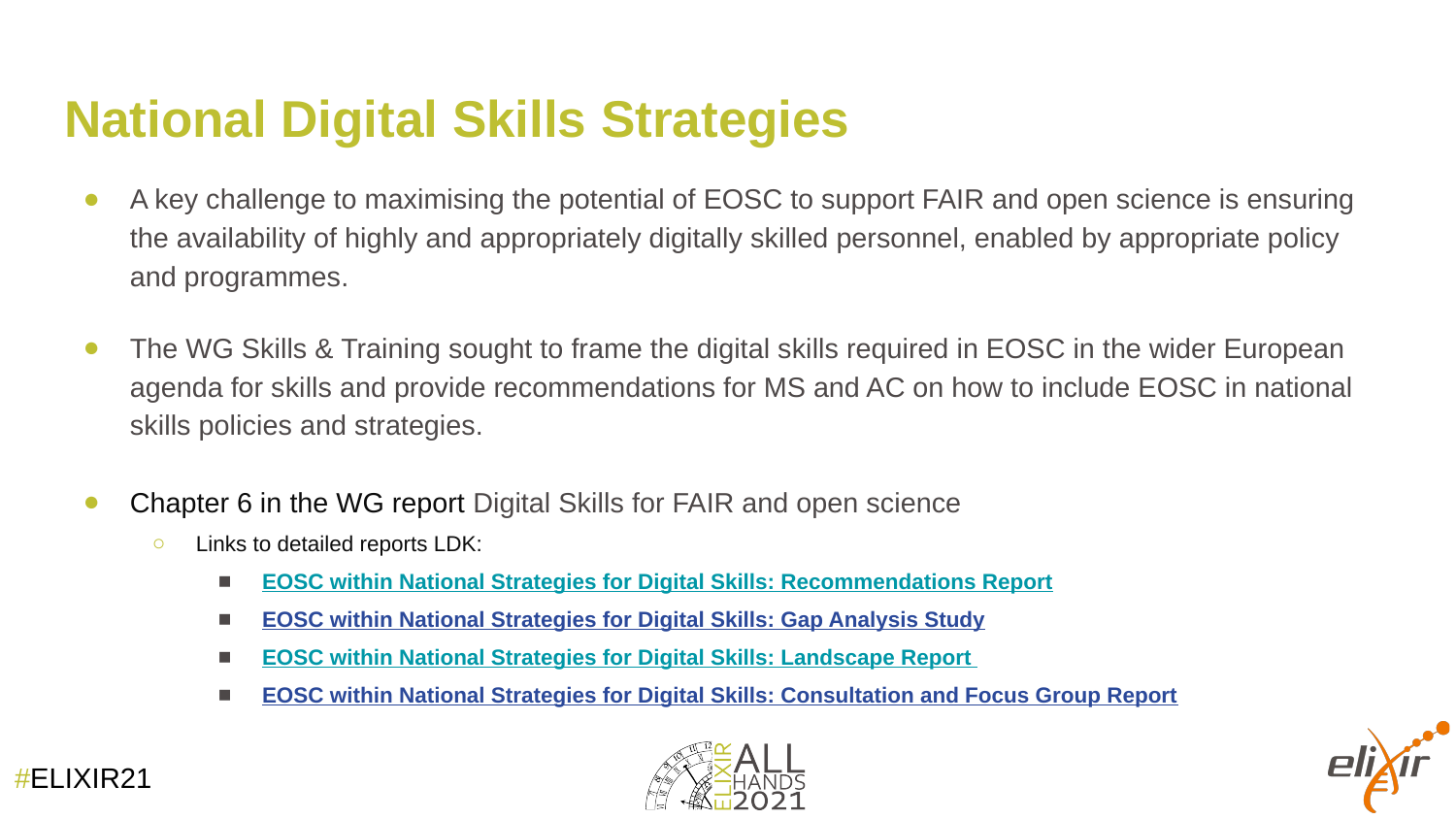

# National Digital Skills Strategies
A key challenge to maximising the potential of EOSC to support FAIR and open science is ensuring the availability of highly and appropriately digitally skilled personnel, enabled by appropriate policy and programmes.
The WG Skills & Training sought to frame the digital skills required in EOSC in the wider European agenda for skills and provide recommendations for MS and AC on how to include EOSC in national skills policies and strategies.
Chapter 6 in the WG report Digital Skills for FAIR and open science
Links to detailed reports LDK:
EOSC within National Strategies for Digital Skills: Recommendations Report
EOSC within National Strategies for Digital Skills: Gap Analysis Study
EOSC within National Strategies for Digital Skills: Landscape Report
EOSC within National Strategies for Digital Skills: Consultation and Focus Group Report